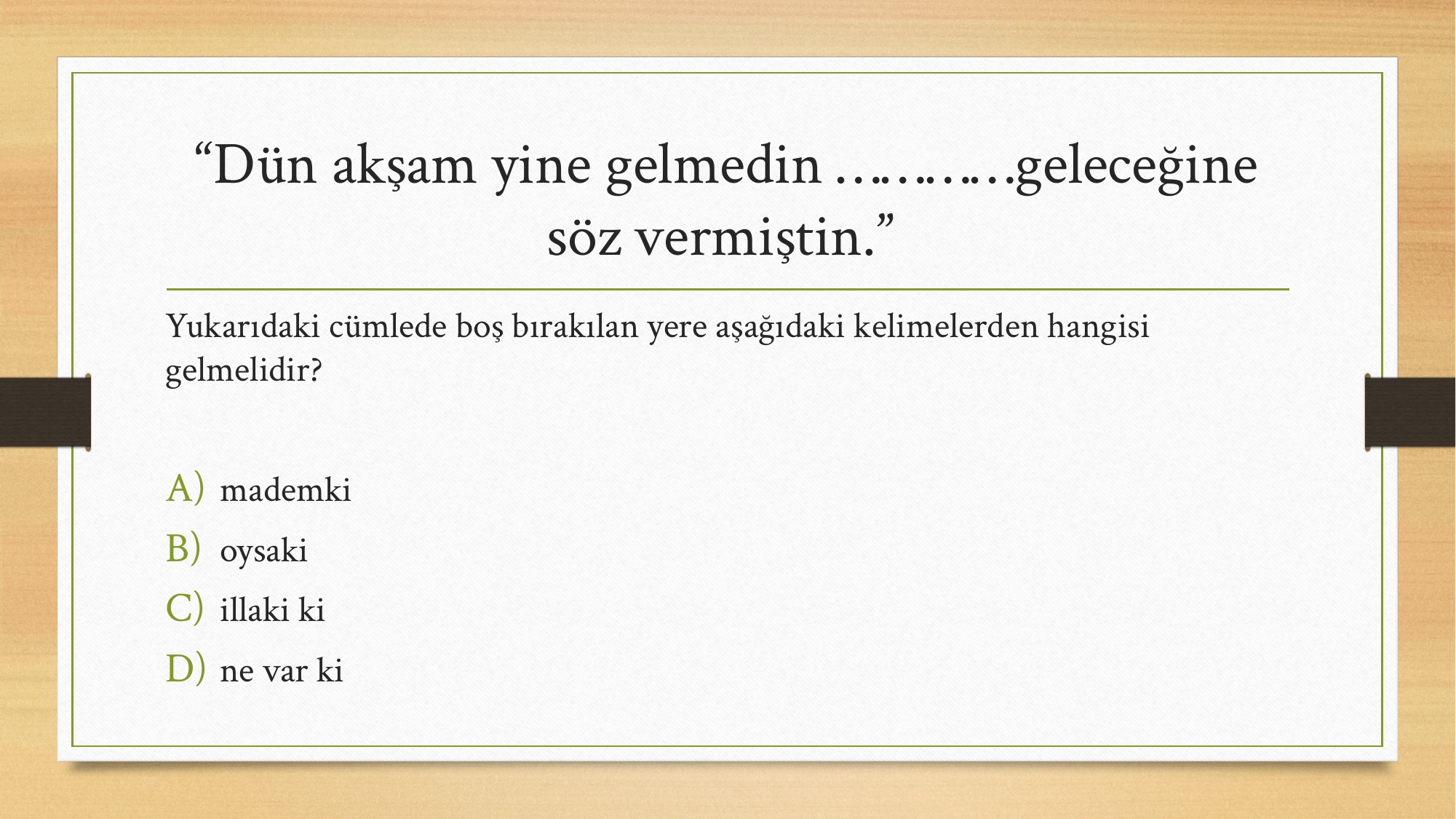

# “Dün akşam yine gelmedin …………geleceğine söz vermiştin.”
Yukarıdaki cümlede boş bırakılan yere aşağıdaki kelimelerden hangisi gelmelidir?

mademki
oysaki
illaki ki
ne var ki